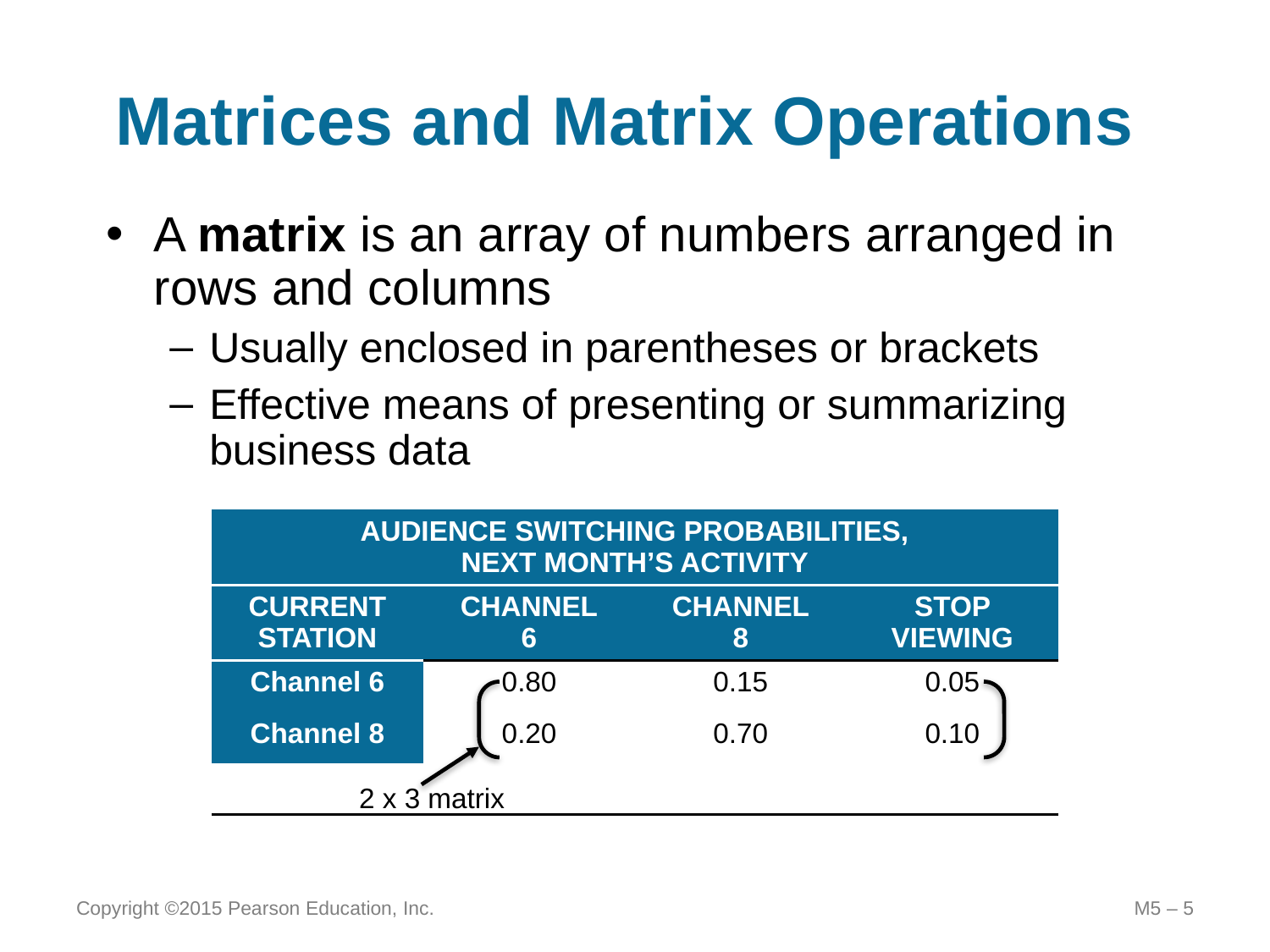

# Matrices and Matrix Operations
A matrix is an array of numbers arranged in rows and columns
Usually enclosed in parentheses or brackets
Effective means of presenting or summarizing business data
| AUDIENCE SWITCHING PROBABILITIES, NEXT MONTH’S ACTIVITY |  |  |  |
| --- | --- | --- | --- |
| CURRENT STATION | CHANNEL 6 | CHANNEL 8 | STOP VIEWING |
| Channel 6 | 0.80 | 0.15 | 0.05 |
| Channel 8 | 0.20 | 0.70 | 0.10 |
|  |  |  |  |

2 x 3 matrix
Copyright ©2015 Pearson Education, Inc.
M5 – 5